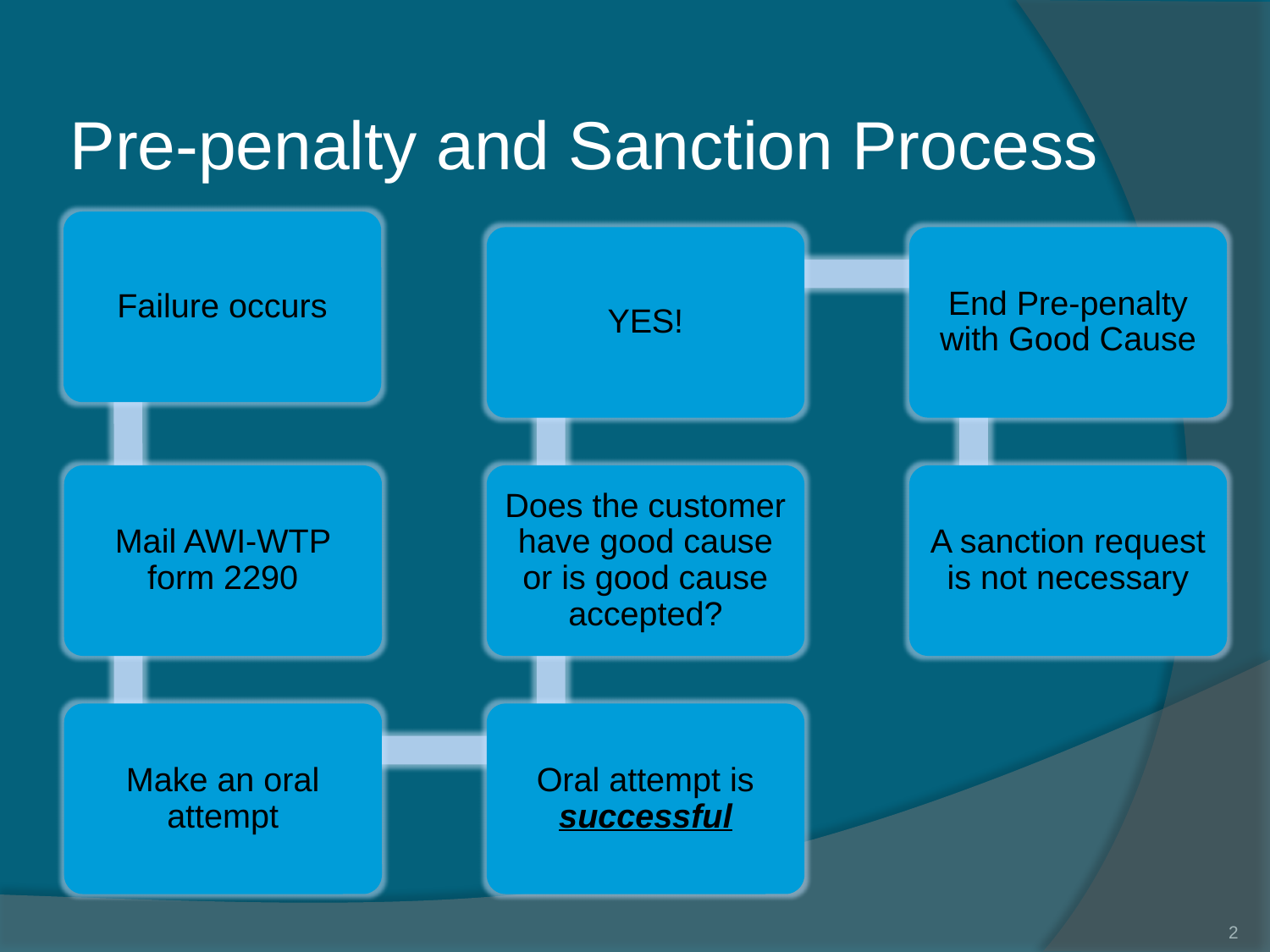

# Pre-penalty and Sanction Process
Failure occurs
Mail AWI-WTP form 2290
Make an oral attempt
Oral attempt is successful
Does the customer have good cause or is good cause accepted?
YES!
End Pre-penalty with Good Cause
A sanction request is not necessary
2